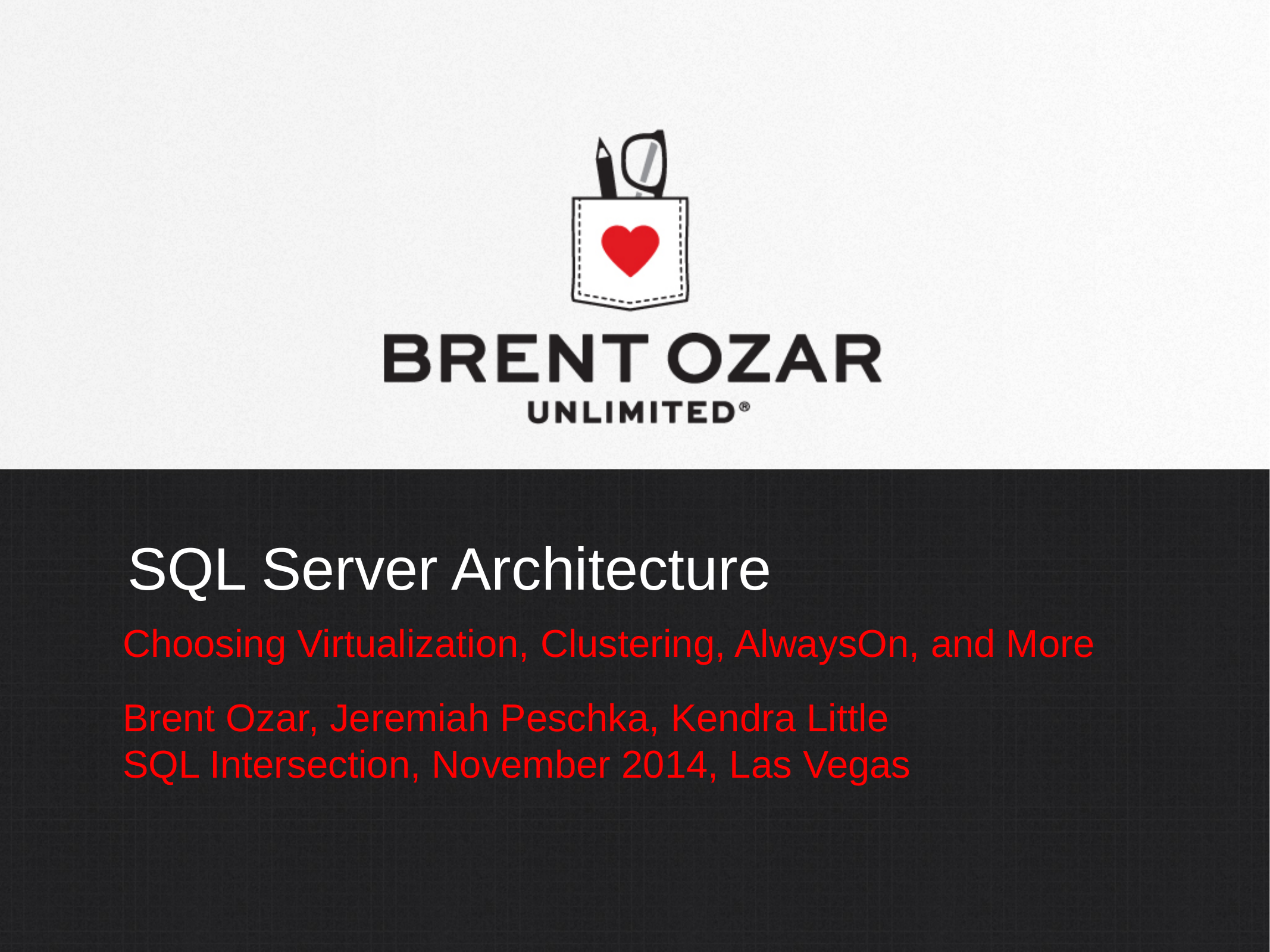

# SQL Server Architecture
Choosing Virtualization, Clustering, AlwaysOn, and More
Brent Ozar, Jeremiah Peschka, Kendra Little
SQL Intersection, November 2014, Las Vegas